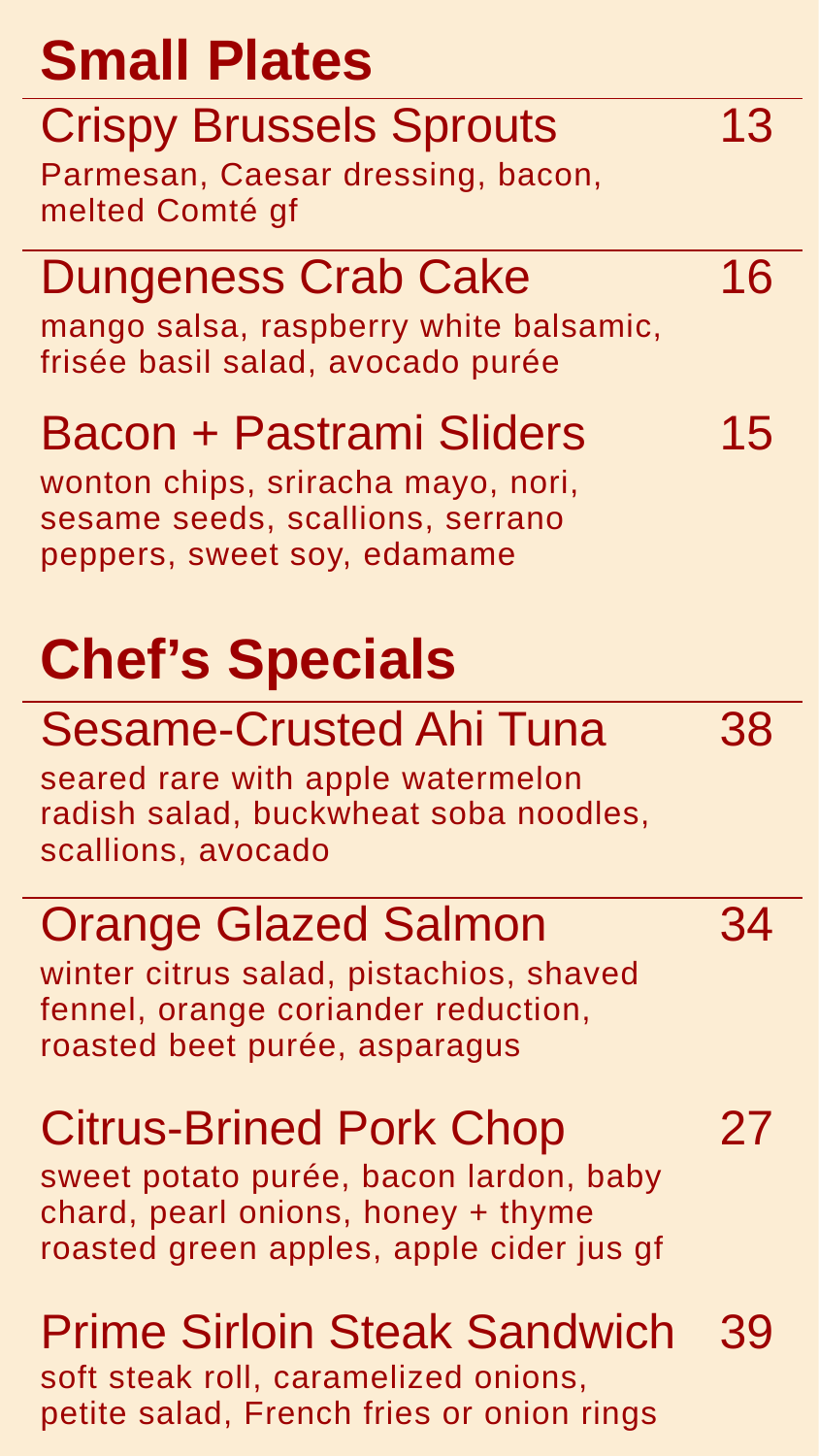

| Small Plates |  |
| --- | --- |
| Crispy Brussels Sprouts Parmesan, Caesar dressing, bacon, melted Comté gf | 13 |
| Dungeness Crab Cake mango salsa, raspberry white balsamic, frisée basil salad, avocado purée | 16 |
| Bacon + Pastrami Sliders wonton chips, sriracha mayo, nori, sesame seeds, scallions, serrano peppers, sweet soy, edamame | 15 |
| Chef’s Specials |  |
| Sesame-Crusted Ahi Tuna seared rare with apple watermelon radish salad, buckwheat soba noodles, scallions, avocado | 38 |
| Orange Glazed Salmon winter citrus salad, pistachios, shaved fennel, orange coriander reduction, roasted beet purée, asparagus | 34 |
| Citrus-Brined Pork Chop sweet potato purée, bacon lardon, baby chard, pearl onions, honey + thyme roasted green apples, apple cider jus gf | 27 |
| Prime Sirloin Steak Sandwich soft steak roll, caramelized onions, petite salad, French fries or onion rings | 39 |